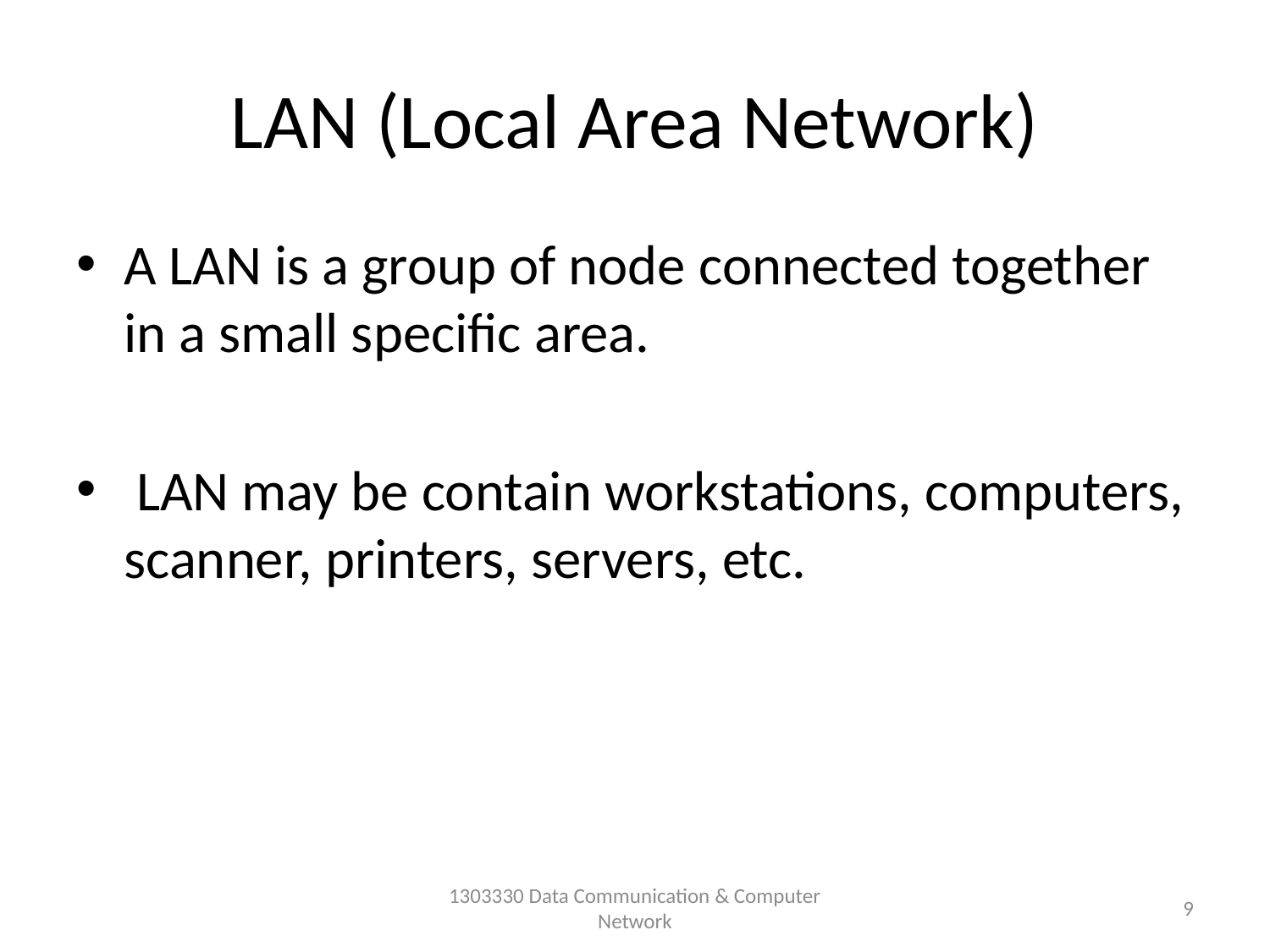

# LAN (Local Area Network)
A LAN is a group of node connected together in a small specific area.

 LAN may be contain workstations, computers, scanner, printers, servers, etc.

1303330 Data Communication & Computer Network
9